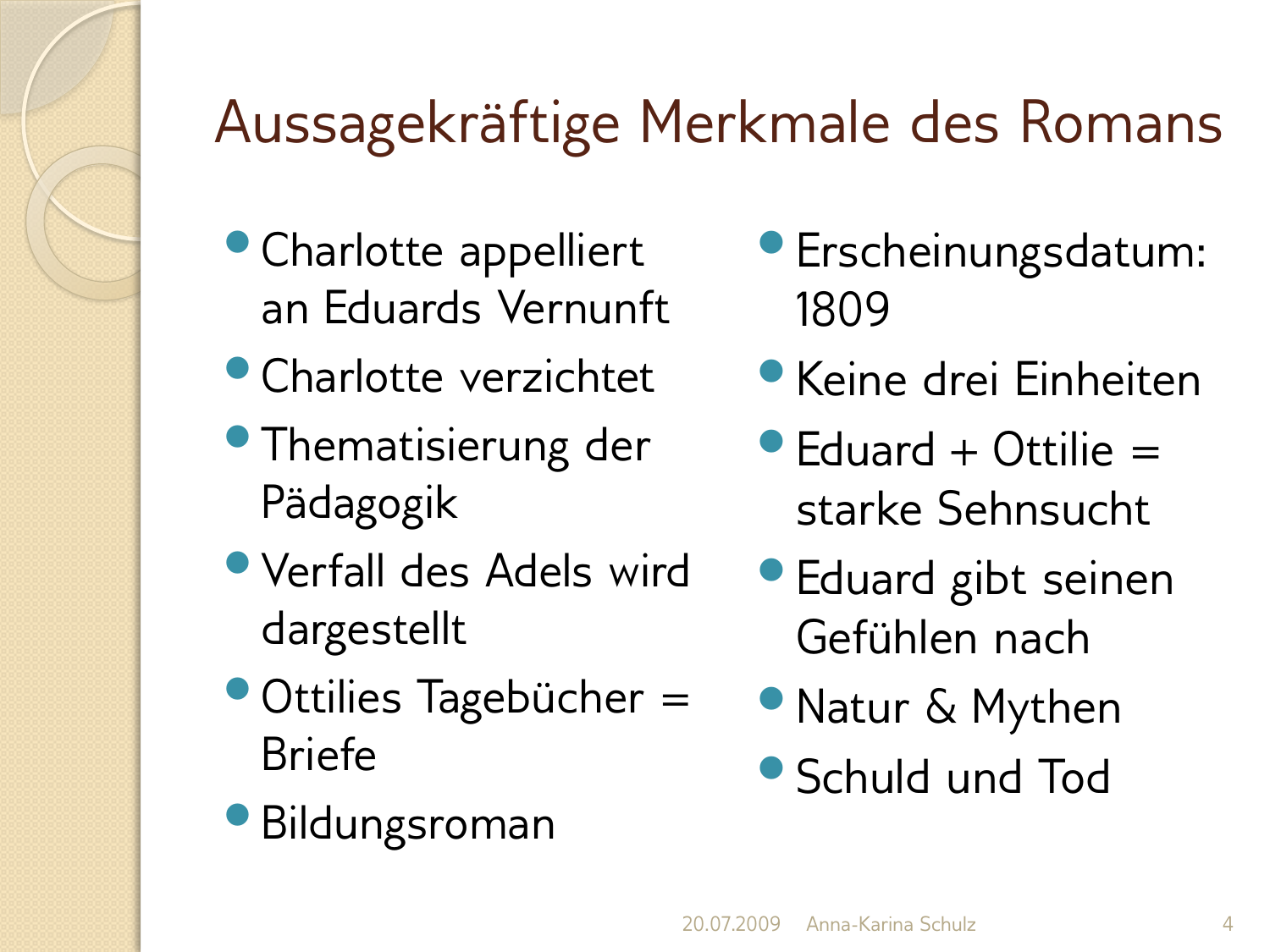

# Aussagekräftige Merkmale des Romans
Charlotte appelliert an Eduards Vernunft
Charlotte verzichtet
Thematisierung der Pädagogik
Verfall des Adels wird dargestellt
Ottilies Tagebücher = Briefe
Bildungsroman
Erscheinungsdatum: 1809
Keine drei Einheiten
Eduard + Ottilie = starke Sehnsucht
Eduard gibt seinen Gefühlen nach
Natur & Mythen
Schuld und Tod

20.07.2009
Anna-Karina Schulz
4